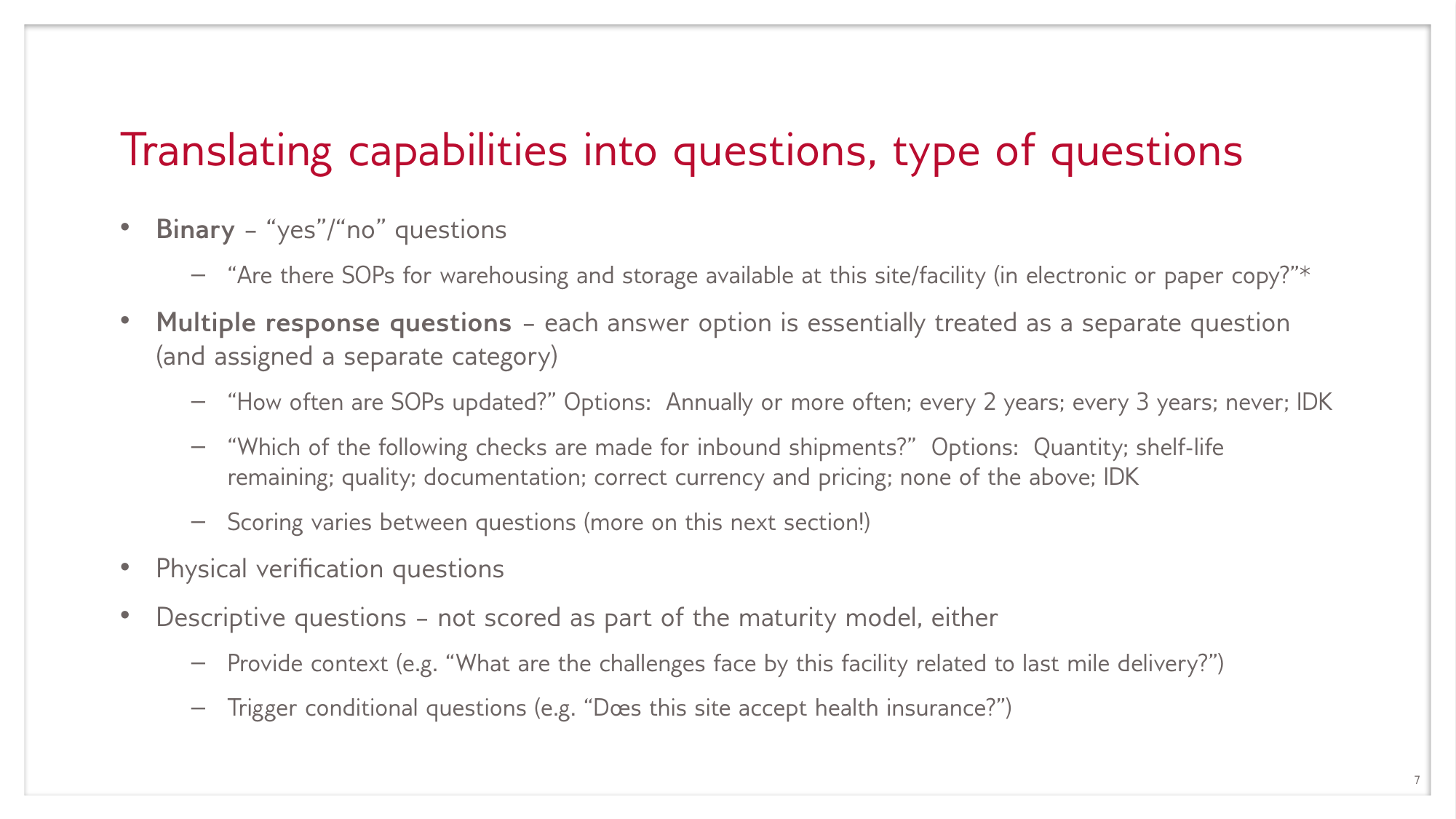

# Translating capabilities into questions, type of questions
Binary – “yes”/“no” questions
“Are there SOPs for warehousing and storage available at this site/facility (in electronic or paper copy?”*
Multiple response questions – each answer option is essentially treated as a separate question (and assigned a separate category)
“How often are SOPs updated?” Options:  Annually or more often; every 2 years; every 3 years; never; IDK
“Which of the following checks are made for inbound shipments?”  Options:  Quantity; shelf-life remaining; quality; documentation; correct currency and pricing; none of the above; IDK
Scoring varies between questions (more on this next section!)
Physical verification questions
Descriptive questions – not scored as part of the maturity model, either
Provide context (e.g. “What are the challenges face by this facility related to last mile delivery?”)
Trigger conditional questions (e.g. “Does this site accept health insurance?”)
7